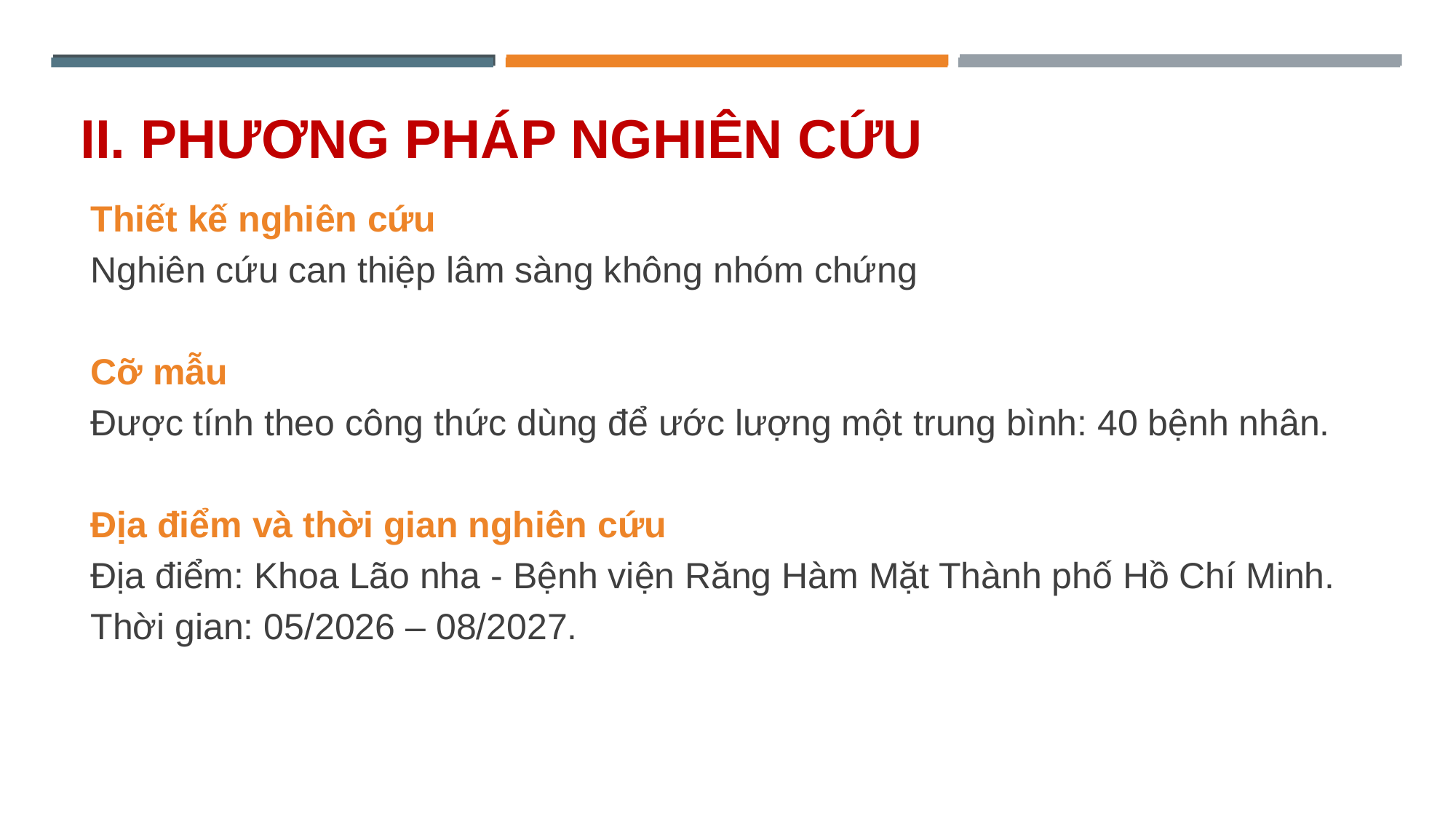

# II. PHƯƠNG PHÁP NGHIÊN CỨU
Thiết kế nghiên cứu
Nghiên cứu can thiệp lâm sàng không nhóm chứng

Cỡ mẫu
Được tính theo công thức dùng để ước lượng một trung bình: 40 bệnh nhân.

Địa điểm và thời gian nghiên cứu
Địa điểm: Khoa Lão nha - Bệnh viện Răng Hàm Mặt Thành phố Hồ Chí Minh.
Thời gian: 05/2026 – 08/2027.